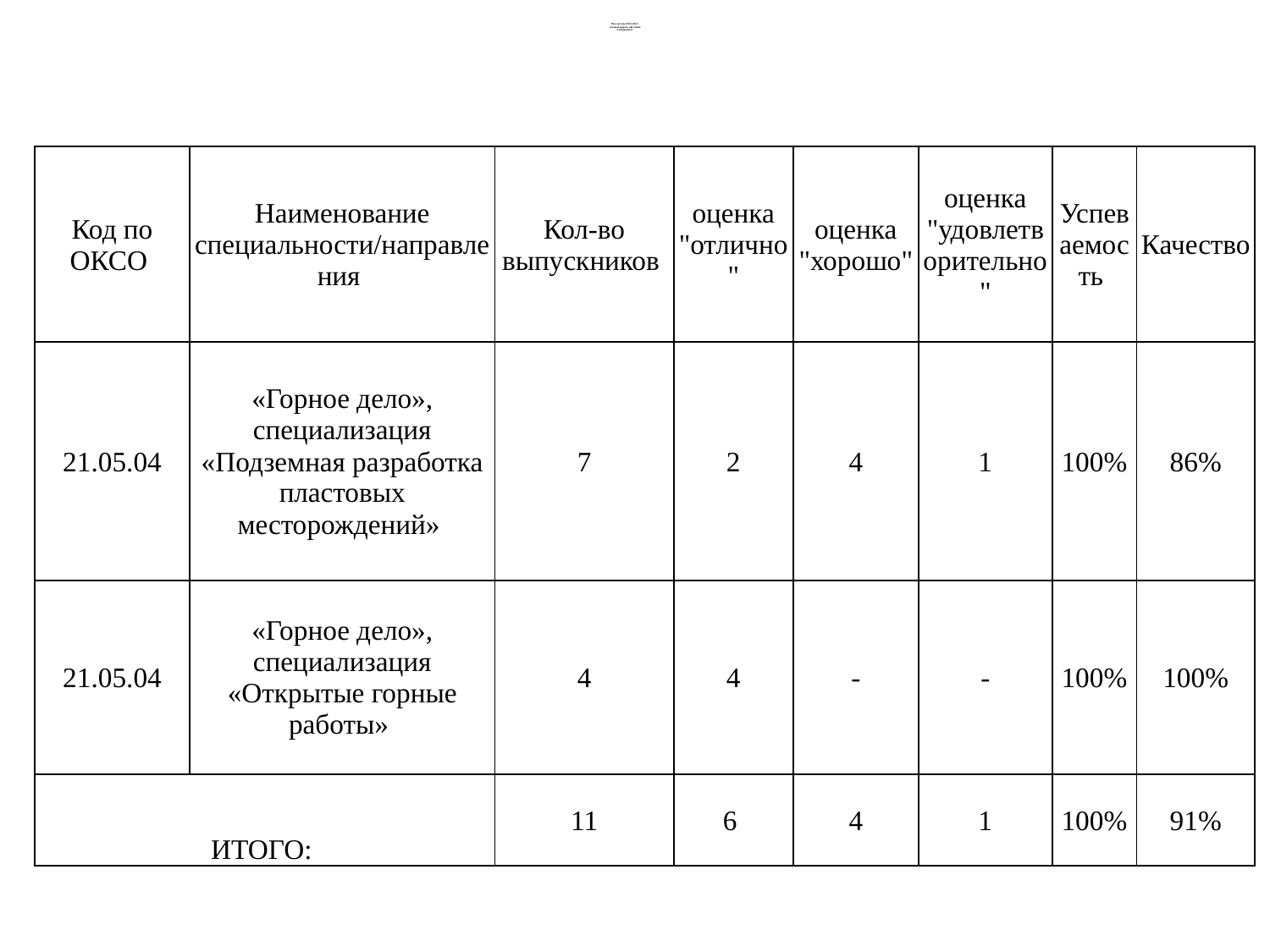

# Результаты ГИА 2025 Заочная форма обучения Специалитет
| Код по ОКСО | Наименование специальности/направления | Кол-во выпускников | оценка "отлично" | оценка "хорошо" | оценка "удовлетворительно" | Успеваемость | Качество |
| --- | --- | --- | --- | --- | --- | --- | --- |
| 21.05.04 | «Горное дело», специализация «Подземная разработка пластовых месторождений» | 7 | 2 | 4 | 1 | 100% | 86% |
| 21.05.04 | «Горное дело», специализация «Открытые горные работы» | 4 | 4 | - | - | 100% | 100% |
| ИТОГО: |  | 11 | 6 | 4 | 1 | 100% | 91% |